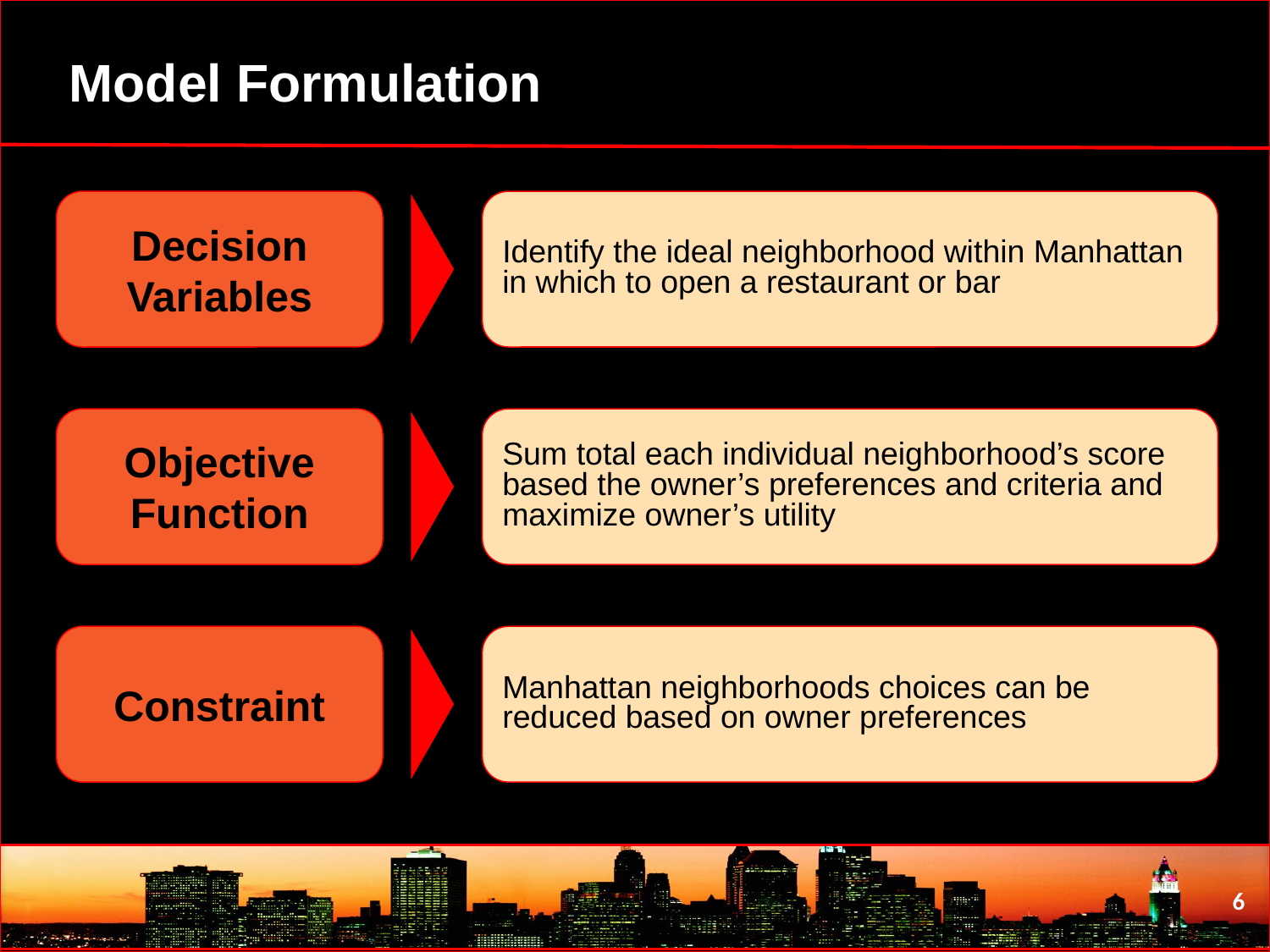

# Model Formulation
Decision Variables
Identify the ideal neighborhood within Manhattan in which to open a restaurant or bar

Objective Function
Sum total each individual neighborhood’s score based the owner’s preferences and criteria and maximize owner’s utility

Constraint
Manhattan neighborhoods choices can be reduced based on owner preferences